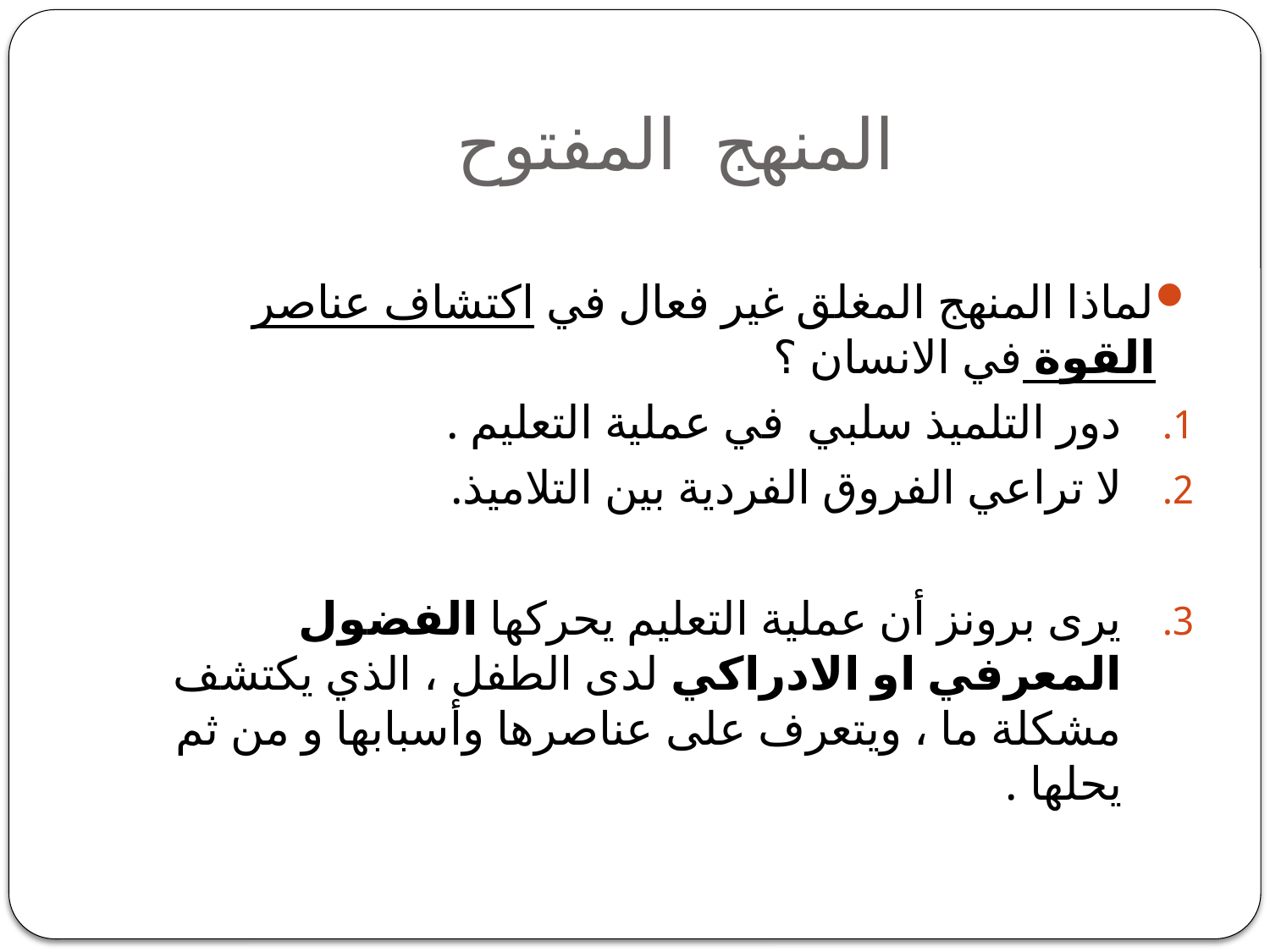

# المنهج  المفتوح

لماذا المنهج المغلق غير فعال في اكتشاف عناصر القوة في الانسان ؟
دور التلميذ سلبي  في عملية التعليم .
لا تراعي الفروق الفردية بين التلاميذ.

يرى برونز أن عملية التعليم يحركها الفضول المعرفي او الادراكي لدى الطفل ، الذي يكتشف مشكلة ما ، ويتعرف على عناصرها وأسبابها و من ثم يحلها .